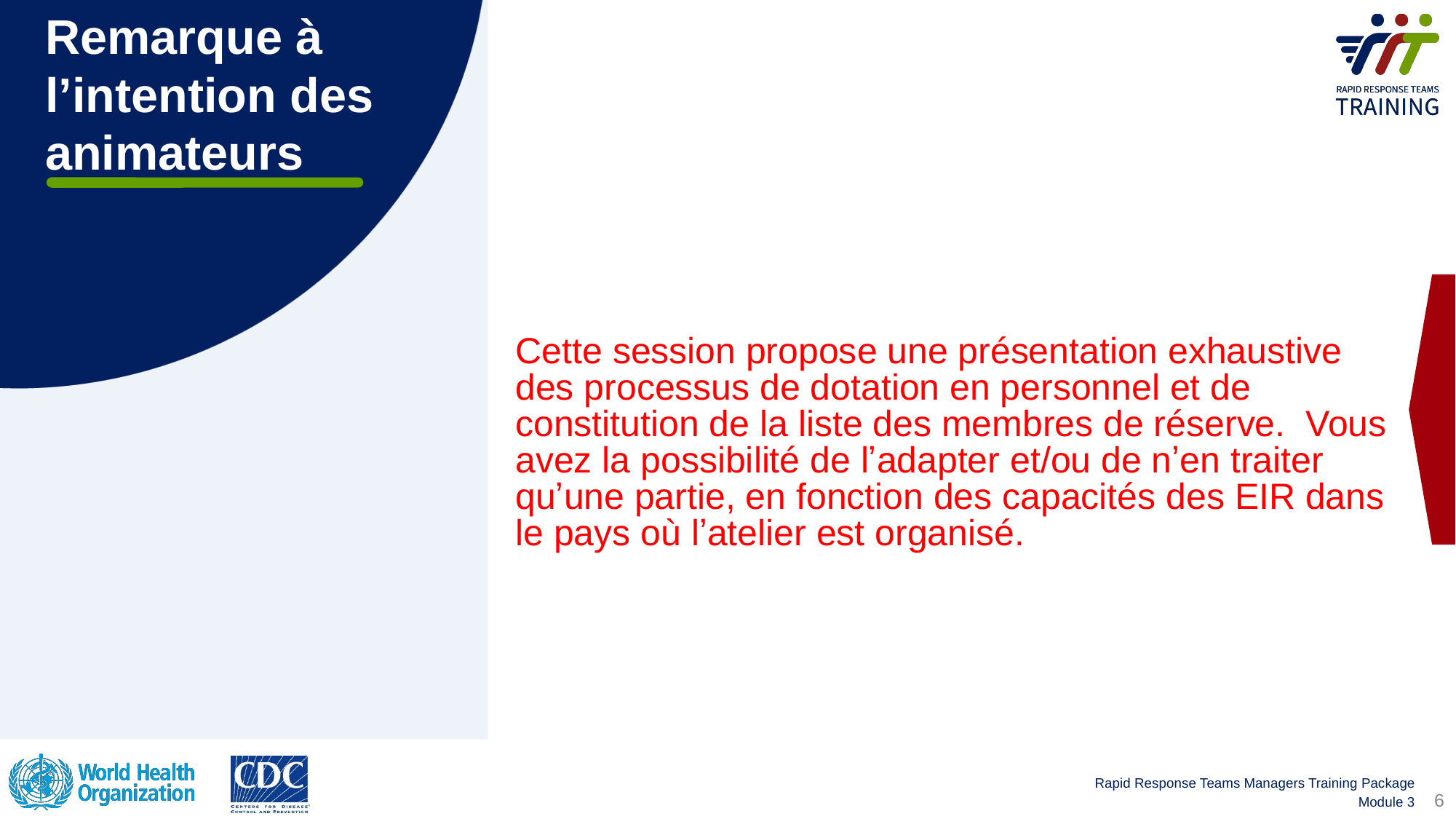

Remarque à l’intention des animateurs

Cette session propose une présentation exhaustive des processus de dotation en personnel et de constitution de la liste des membres de réserve.  Vous avez la possibilité de lʼadapter et/ou de nʼen traiter quʼune partie, en fonction des capacités des EIR dans le pays où lʼatelier est organisé.
6